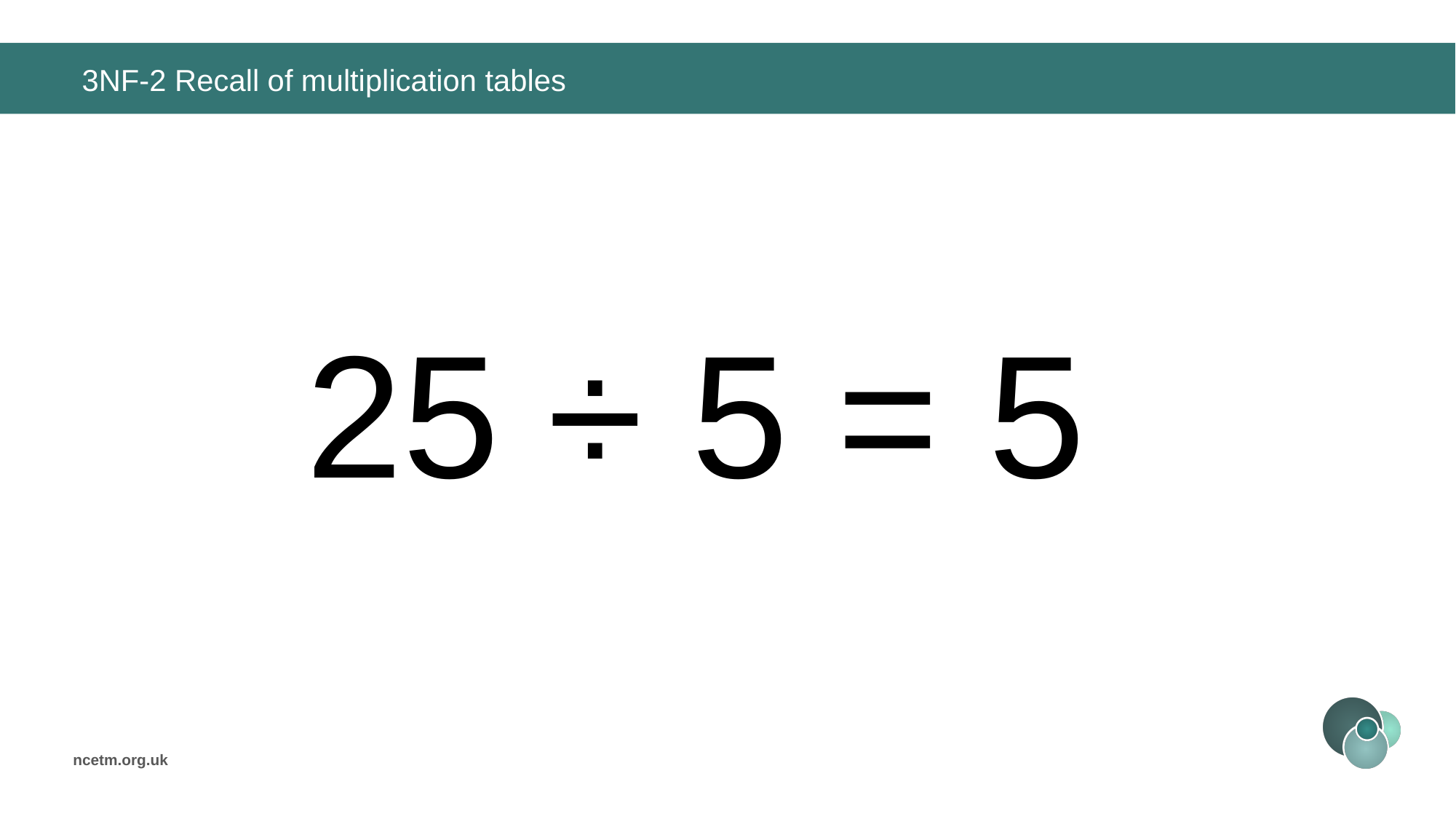

# 3NF-2 Recall of multiplication tables
25 ÷ 5 =
5